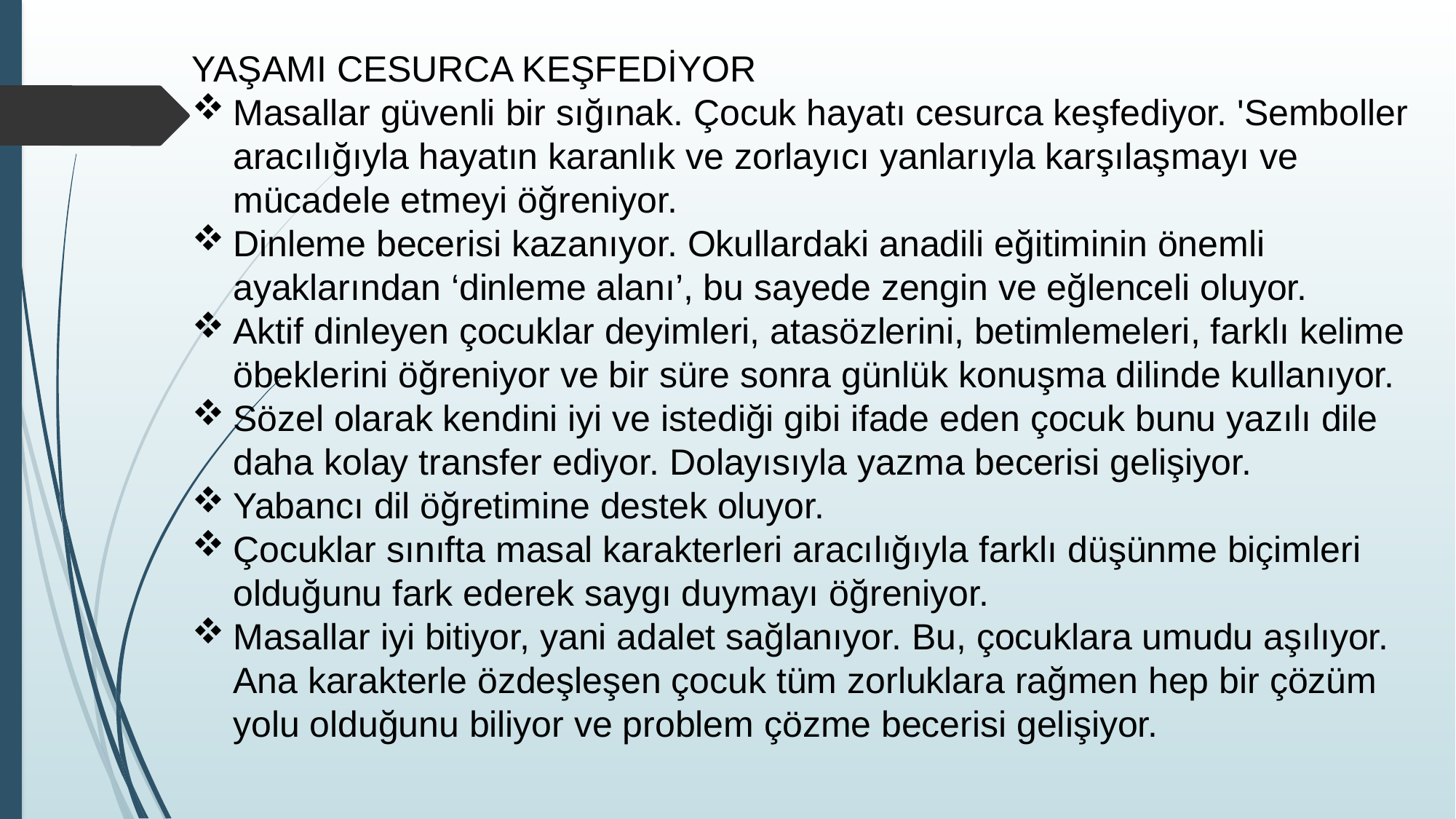

YAŞAMI CESURCA KEŞFEDİYOR
Masallar güvenli bir sığınak. Çocuk hayatı cesurca keşfediyor. 'Semboller aracılığıyla hayatın karanlık ve zorlayıcı yanlarıyla karşılaşmayı ve mücadele etmeyi öğreniyor.
Dinleme becerisi kazanıyor. Okullardaki anadili eğitiminin önemli ayaklarından ‘dinleme alanı’, bu sayede zengin ve eğlenceli oluyor.
Aktif dinleyen çocuklar deyimleri, atasözlerini, betimlemeleri, farklı kelime öbeklerini öğreniyor ve bir süre sonra günlük konuşma dilinde kullanıyor.
Sözel olarak kendini iyi ve istediği gibi ifade eden çocuk bunu yazılı dile daha kolay transfer ediyor. Dolayısıyla yazma becerisi gelişiyor.
Yabancı dil öğretimine destek oluyor.
Çocuklar sınıfta masal karakterleri aracılığıyla farklı düşünme biçimleri olduğunu fark ederek saygı duymayı öğreniyor.
Masallar iyi bitiyor, yani adalet sağlanıyor. Bu, çocuklara umudu aşılıyor. Ana karakterle özdeşleşen çocuk tüm zorluklara rağmen hep bir çözüm yolu olduğunu biliyor ve problem çözme becerisi gelişiyor.